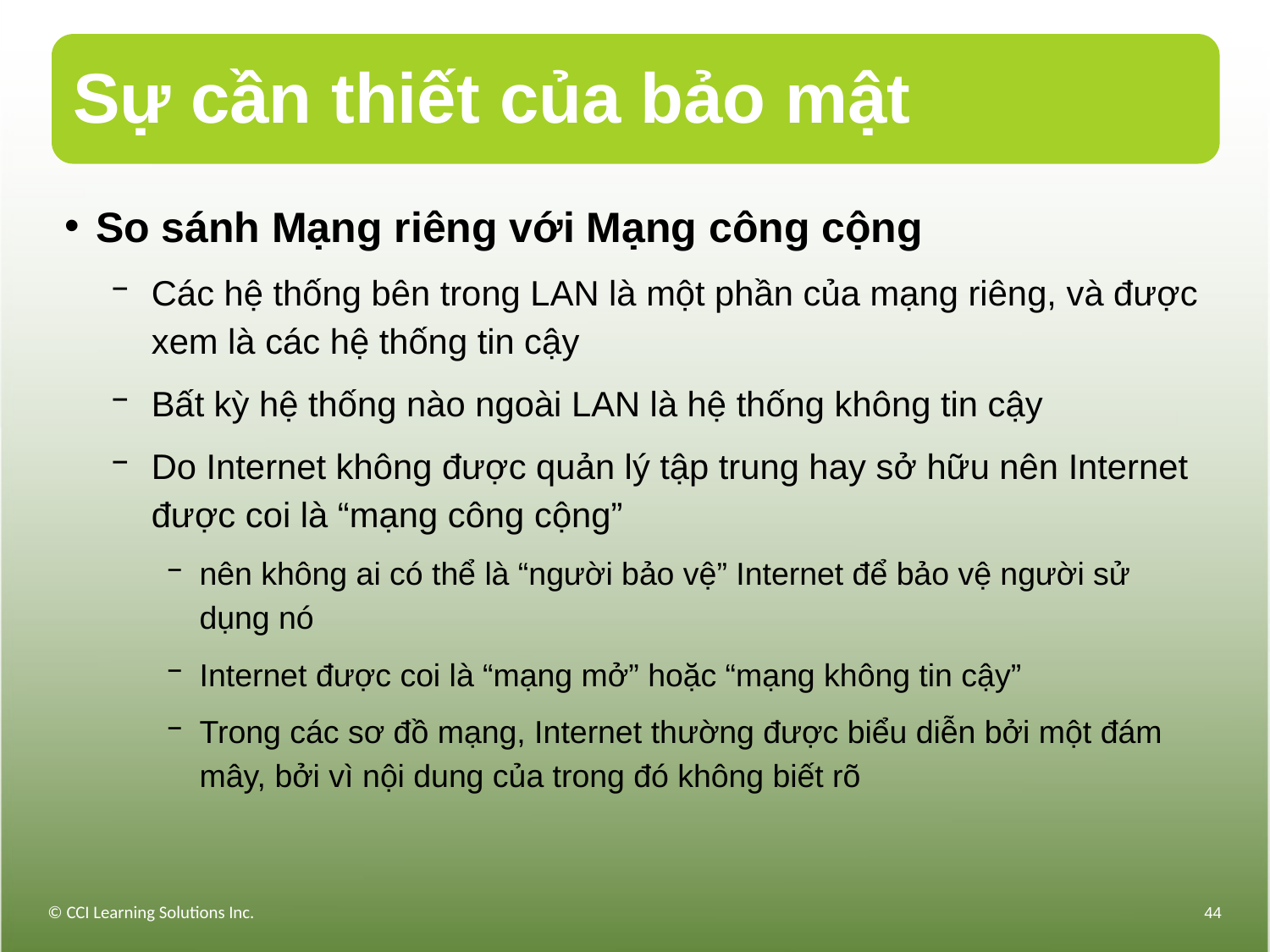

# Sự cần thiết của bảo mật
So sánh Mạng riêng với Mạng công cộng
Các hệ thống bên trong LAN là một phần của mạng riêng, và được xem là các hệ thống tin cậy
Bất kỳ hệ thống nào ngoài LAN là hệ thống không tin cậy
Do Internet không được quản lý tập trung hay sở hữu nên Internet được coi là “mạng công cộng”
nên không ai có thể là “người bảo vệ” Internet để bảo vệ người sử dụng nó
Internet được coi là “mạng mở” hoặc “mạng không tin cậy”
Trong các sơ đồ mạng, Internet thường được biểu diễn bởi một đám mây, bởi vì nội dung của trong đó không biết rõ
© CCI Learning Solutions Inc.
44